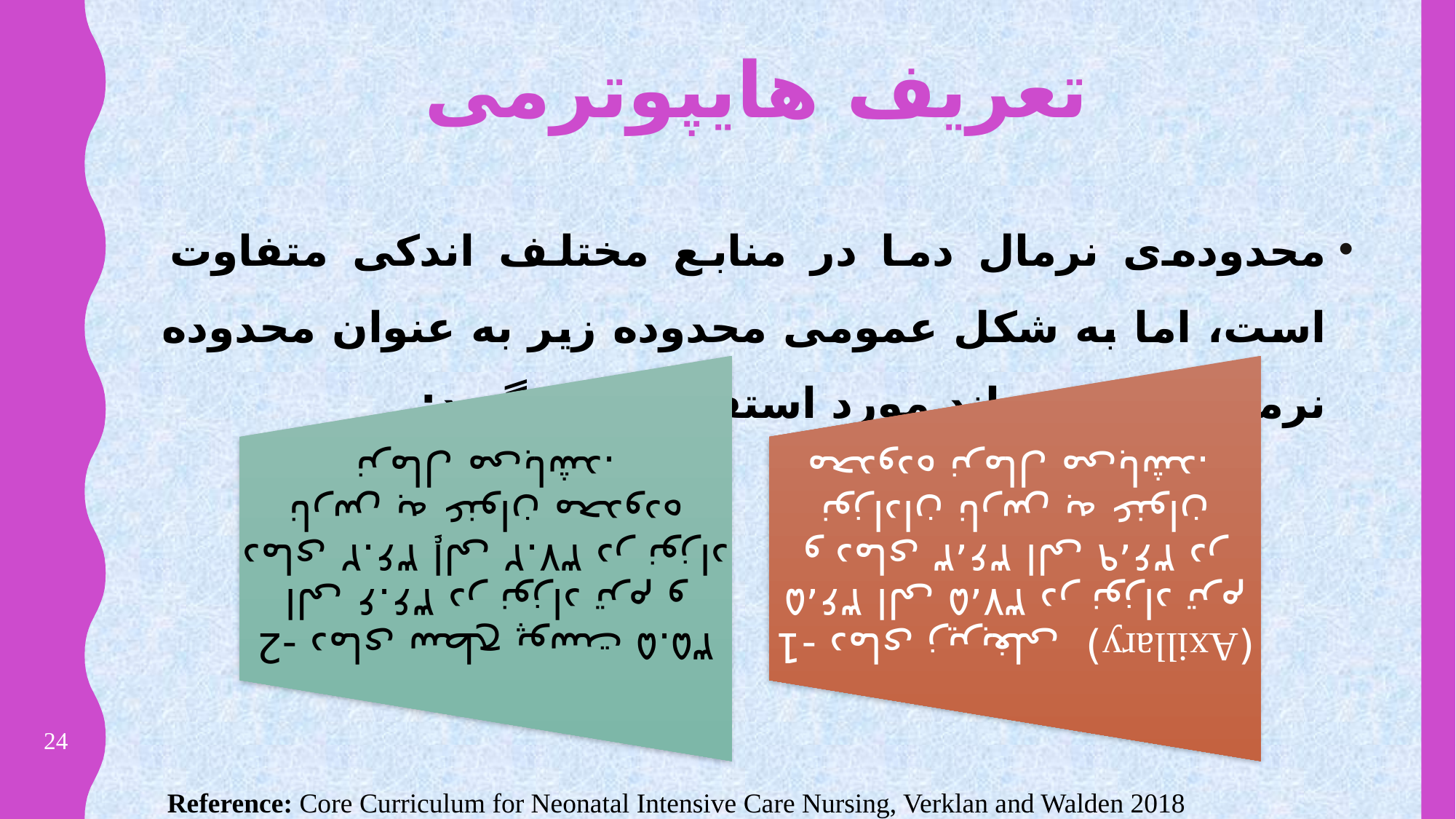

# تعریف هایپوترمی
محدوده‌ی نرمال دما در منابع مختلف اندکی متفاوت است، اما به شکل عمومی محدوده زیر به عنوان محدوده نرمال دما می‌تواند مورد استفاده قرار گیرد:
1- دمای زیربغلی  (Axillary) ۳۶،۵ الی ۳۷،۵ در نوزاد ترم و دمای ۳۶،۳ الى ۳۶،۹ در نوزادان نارس به عنوان محدوده نرمال می‌باشد.
2- دمای سطح پوست ۳۵.۵ الی ۳۶.۶ در نوزاد ترم و دمای ۳۶.۲ إلى ۳۷.۲ در نوزاد نارس به عنوان محدوده نرمال می‌باشد.
24
Reference: Core Curriculum for Neonatal Intensive Care Nursing, Verklan and Walden 2018